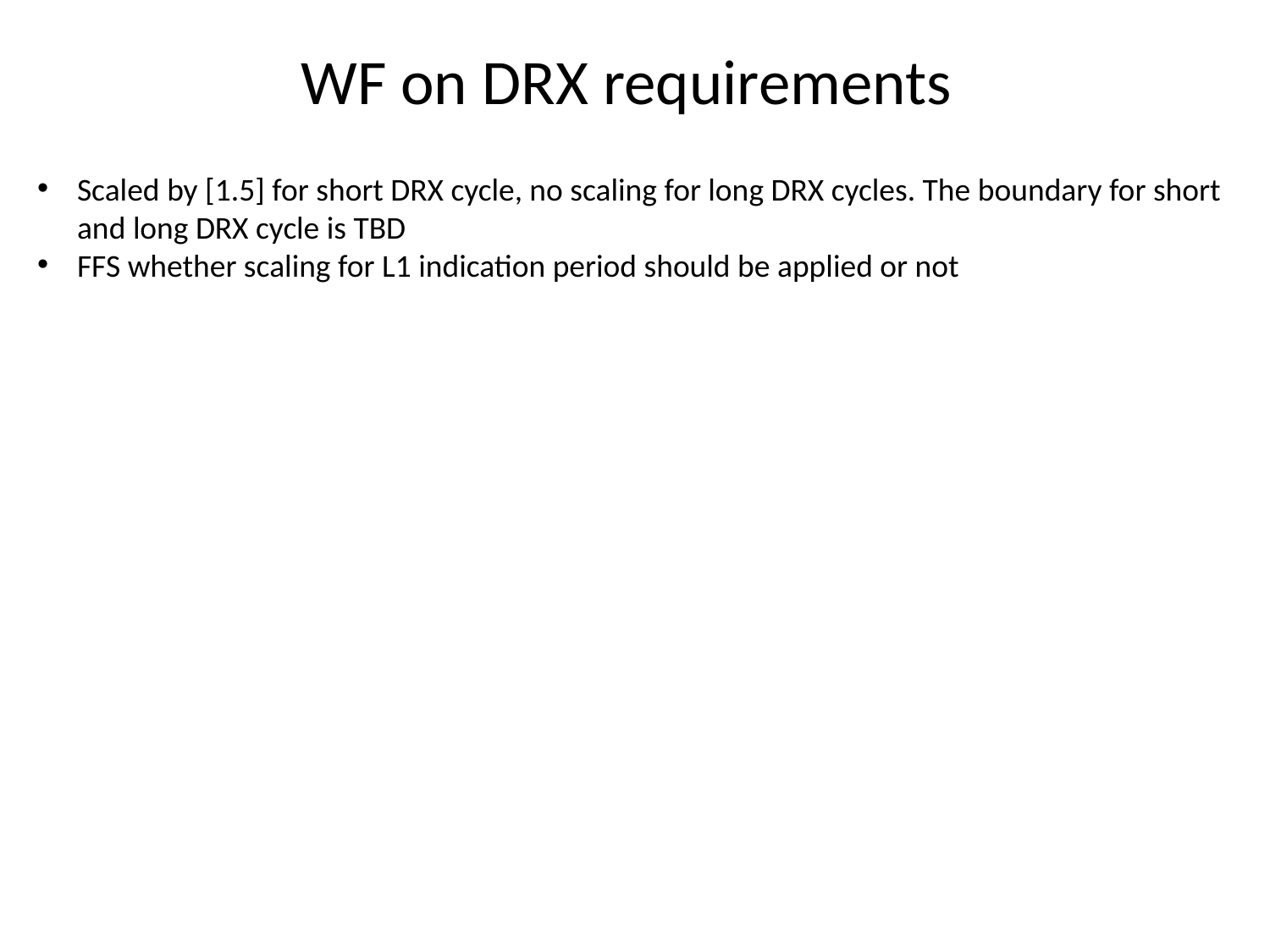

# WF on DRX requirements
Scaled by [1.5] for short DRX cycle, no scaling for long DRX cycles. The boundary for short and long DRX cycle is TBD
FFS whether scaling for L1 indication period should be applied or not